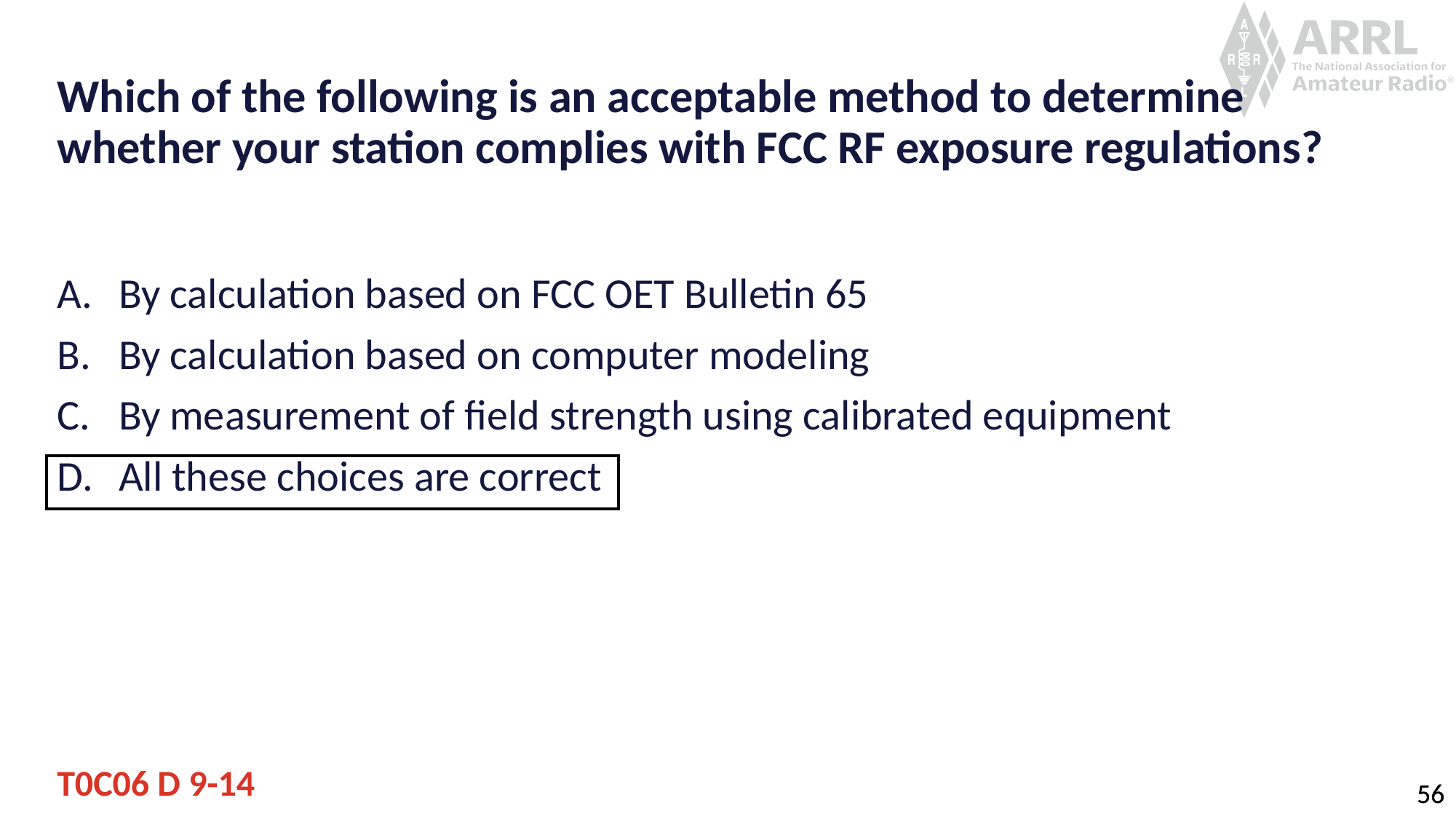

# Which of the following is an acceptable method to determine whether your station complies with FCC RF exposure regulations?
By calculation based on FCC OET Bulletin 65
By calculation based on computer modeling
By measurement of field strength using calibrated equipment
All these choices are correct

T0C06 D 9-14